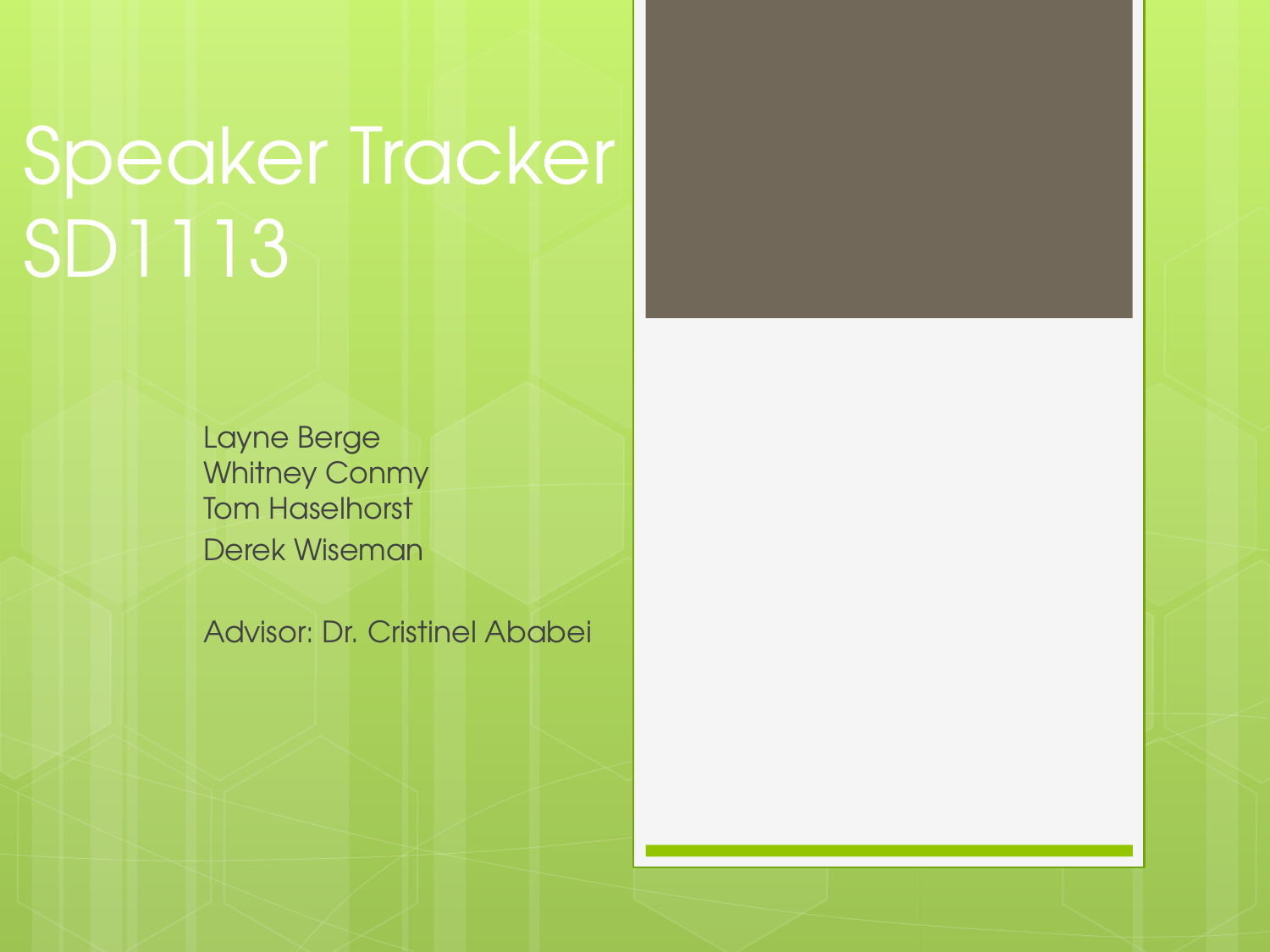

# Speaker Tracker SD1113
Layne Berge
Whitney Conmy
Tom Haselhorst
Derek Wiseman

Advisor: Dr. Cristinel Ababei